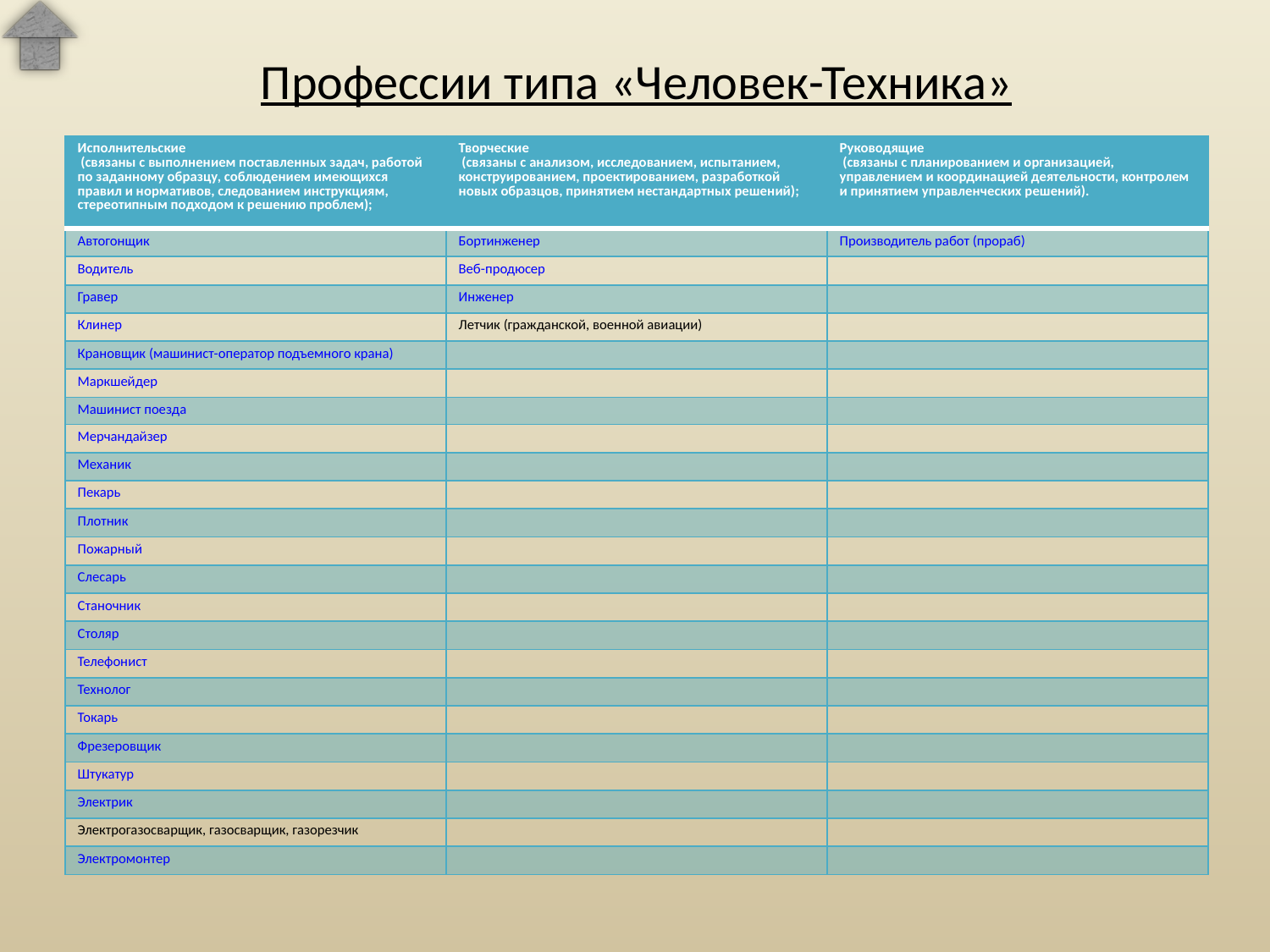

# Профессии типа «Человек-Техника»
| Исполнительские  (связаны c выполнением поставленных задач, работой по заданному образцу, соблюдением имеющихся правил и нормативов, следованием инструкциям, стереотипным подходом к решению проблем); | Творческие  (связаны с анализом, исследованием, испытанием, конструированием, проектированием, разработкой новых образцов, принятием нестандартных решений); | Руководящие  (связаны с планированием и организацией, управлением и координацией деятельности, контролем и принятием управленческих решений). |
| --- | --- | --- |
| Автогонщик | Бортинженер | Производитель работ (прораб) |
| Водитель | Веб-продюсер |  |
| Гравер | Инженер |  |
| Клинер | Летчик (гражданской, военной авиации) |  |
| Крановщик (машинист-оператор подъемного крана) |  |  |
| Маркшейдер |  |  |
| Машинист поезда |  |  |
| Мерчандайзер |  |  |
| Механик |  |  |
| Пекарь |  |  |
| Плотник |  |  |
| Пожарный |  |  |
| Слесарь |  |  |
| Станочник |  |  |
| Столяр |  |  |
| Телефонист |  |  |
| Технолог |  |  |
| Токарь |  |  |
| Фрезеровщик |  |  |
| Штукатур |  |  |
| Электрик |  |  |
| Электрогазосварщик, газосварщик, газорезчик |  |  |
| Электромонтер |  |  |